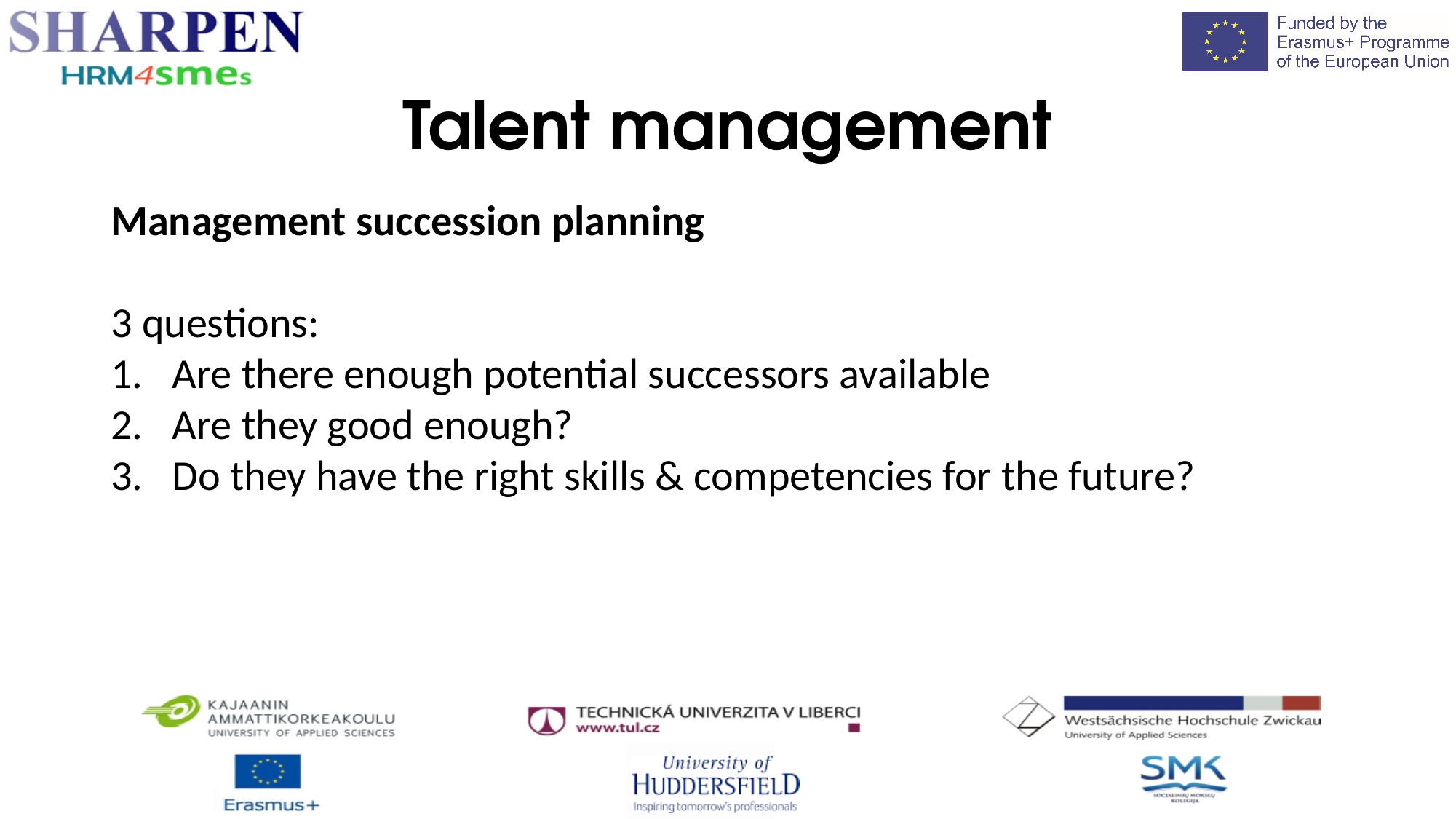

Talent management
Management succession planning

3 questions:
Are there enough potential successors available
Are they good enough?
Do they have the right skills & competencies for the future?